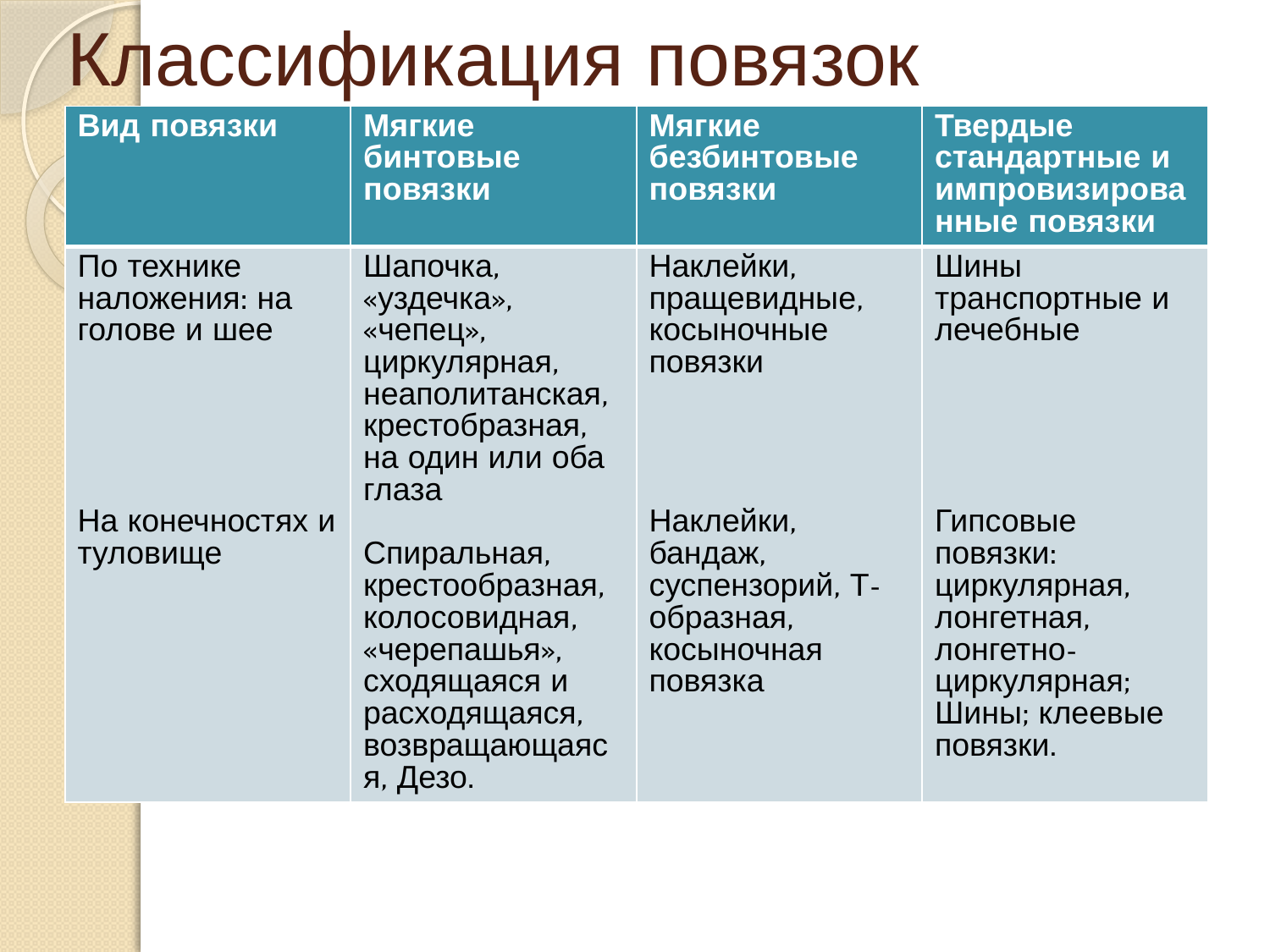

# Классификация повязок
| Вид повязки | Мягкие бинтовые повязки | Мягкие безбинтовые повязки | Твердые стандартные и импровизированные повязки |
| --- | --- | --- | --- |
| По технике наложения: на голове и шее На конечностях и туловище | Шапочка, «уздечка», «чепец», циркулярная, неаполитанская, крестобразная, на один или оба глаза Спиральная, крестообразная, колосовидная, «черепашья», сходящаяся и расходящаяся, возвращающаяся, Дезо. | Наклейки, пращевидные, косыночные повязки Наклейки, бандаж, суспензорий, Т-образная, косыночная повязка | Шины транспортные и лечебные Гипсовые повязки: циркулярная, лонгетная, лонгетно-циркулярная; Шины; клеевые повязки. |